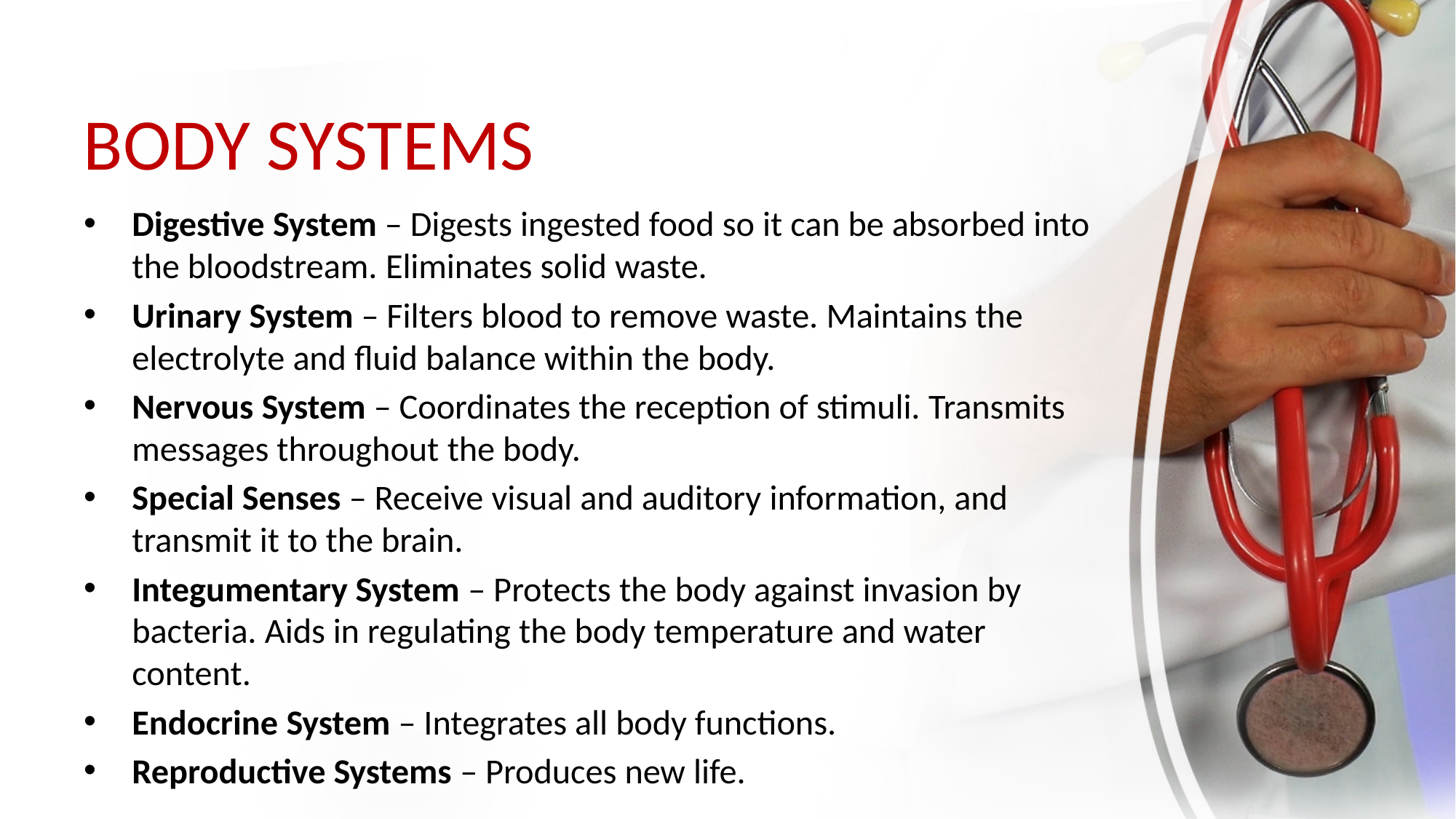

# BODY SYSTEMS
Digestive System – Digests ingested food so it can be absorbed into the bloodstream. Eliminates solid waste.
Urinary System – Filters blood to remove waste. Maintains the electrolyte and fluid balance within the body.
Nervous System – Coordinates the reception of stimuli. Transmits messages throughout the body.
Special Senses – Receive visual and auditory information, and transmit it to the brain.
Integumentary System – Protects the body against invasion by bacteria. Aids in regulating the body temperature and water content.
Endocrine System – Integrates all body functions.
Reproductive Systems – Produces new life.